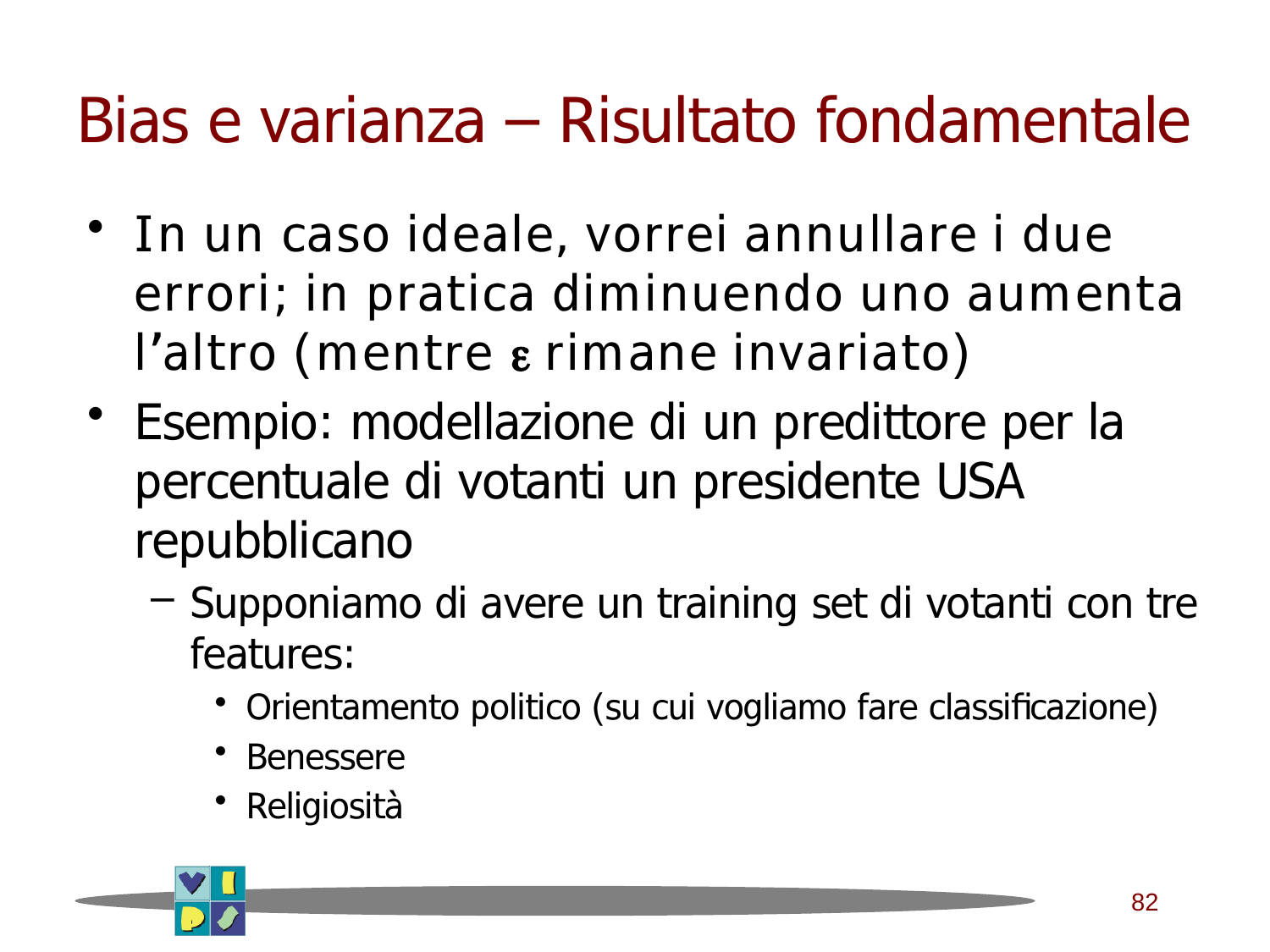

# Bias e varianza – Risultato fondamentale
In un caso ideale, vorrei annullare i due errori; in pratica diminuendo uno aumenta l’altro (mentre ε rimane invariato)
Esempio: modellazione di un predittore per la percentuale di votanti un presidente USA repubblicano
Supponiamo di avere un training set di votanti con tre features:
Orientamento politico (su cui vogliamo fare classificazione)
Benessere
Religiosità

82